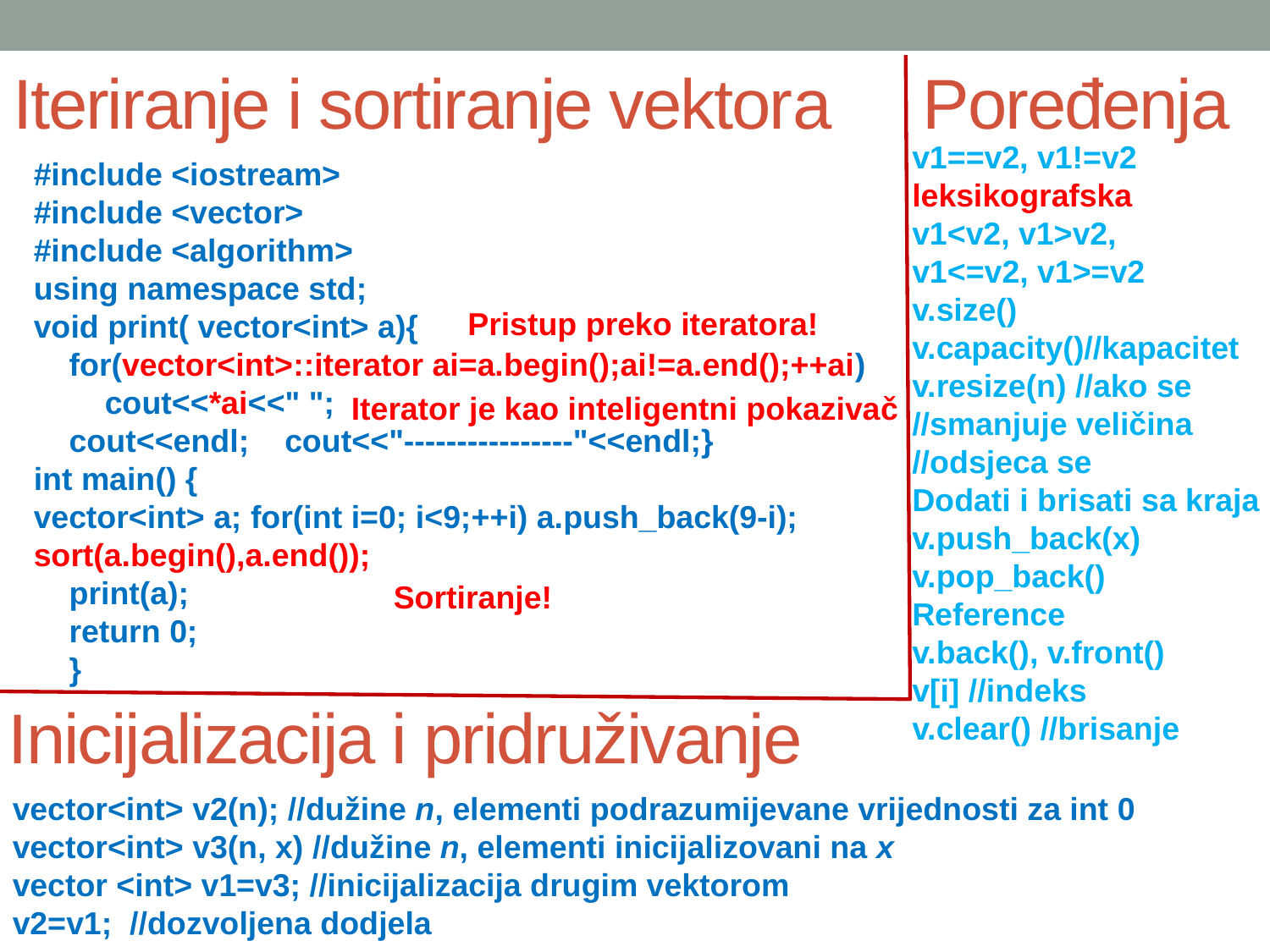

# Iteriranje i sortiranje vektorа
Poređenja

v1==v2, v1!=v2
leksikografska
v1<v2, v1>v2,
v1<=v2, v1>=v2
v.size()
v.capacity()//kapacitet
v.resize(n) //ako se
//smanjuje veličina
//odsjeca se
Dodati i brisati sa kraja
v.push_back(x)
v.pop_back()
Reference
v.back(), v.front()
v[i] //indeks
v.clear() //brisanje
#include <iostream>
#include <vector>
#include <algorithm>
using namespace std;
void print( vector<int> a){
    for(vector<int>::iterator ai=a.begin();ai!=a.end();++ai)
        cout<<*ai<<" ";
    cout<<endl;    cout<<"----------------"<<endl;}
int main() {
vector<int> a; for(int i=0; i<9;++i) a.push_back(9-i);
sort(a.begin(),a.end());
    print(a);
    return 0;
    }

Pristup preko iteratora!
Iterator je kao inteligentni pokazivač
Sortiranje!
Inicijalizacija i pridruživanje
vector<int> v2(n); //dužine n, elementi podrazumijevane vrijednosti za int 0
vector<int> v3(n, x) //dužine n, elementi inicijalizovani na x
vector <int> v1=v3; //inicijalizacija drugim vektorom
v2=v1;  //dozvoljena dodjela